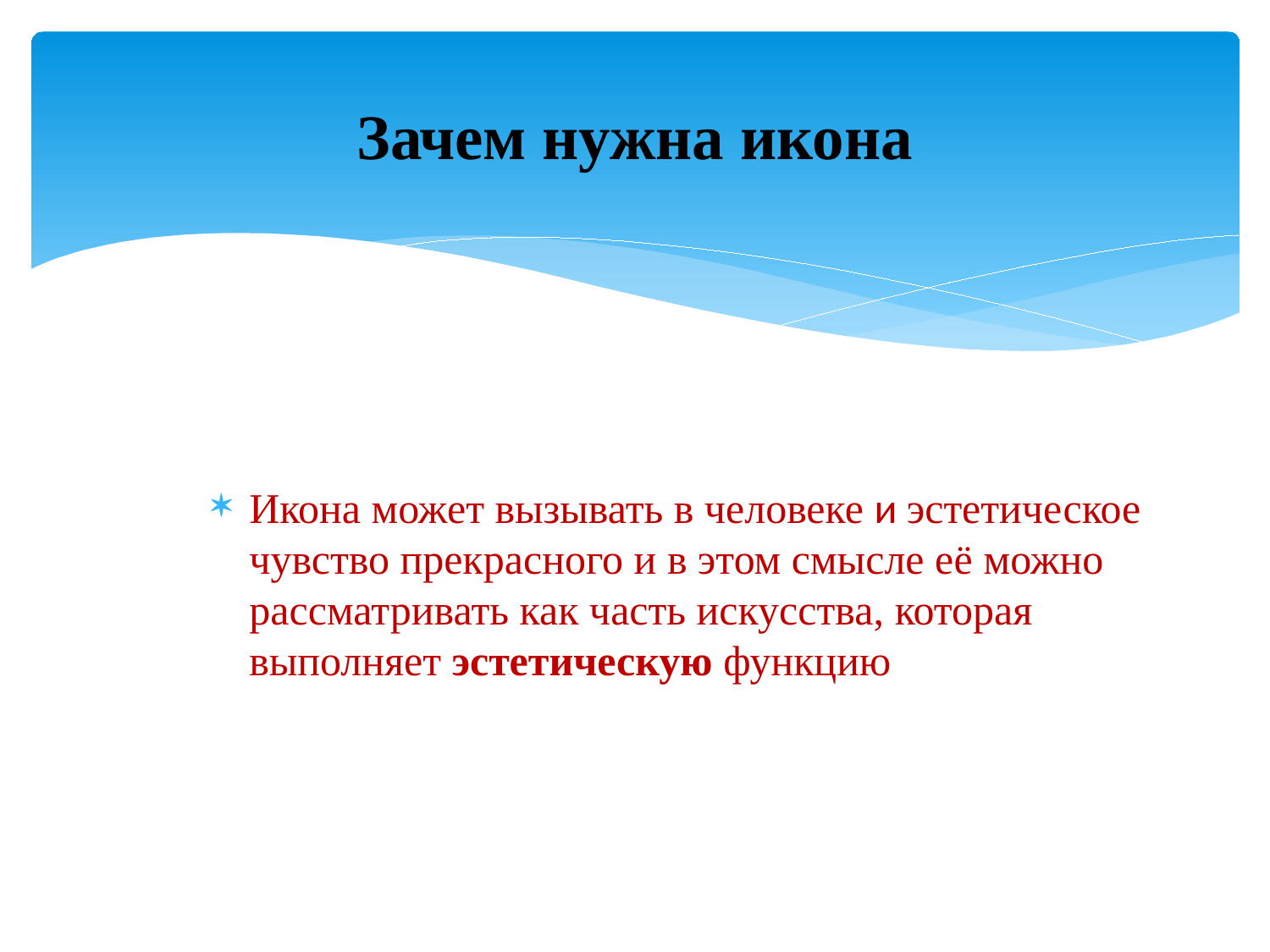

# Зачем нужна икона

Икона может вызывать в человеке и эстетическое чувство прекрасного и в этом смысле её можно рассматривать как часть искусства, которая выполняет эстетическую функцию